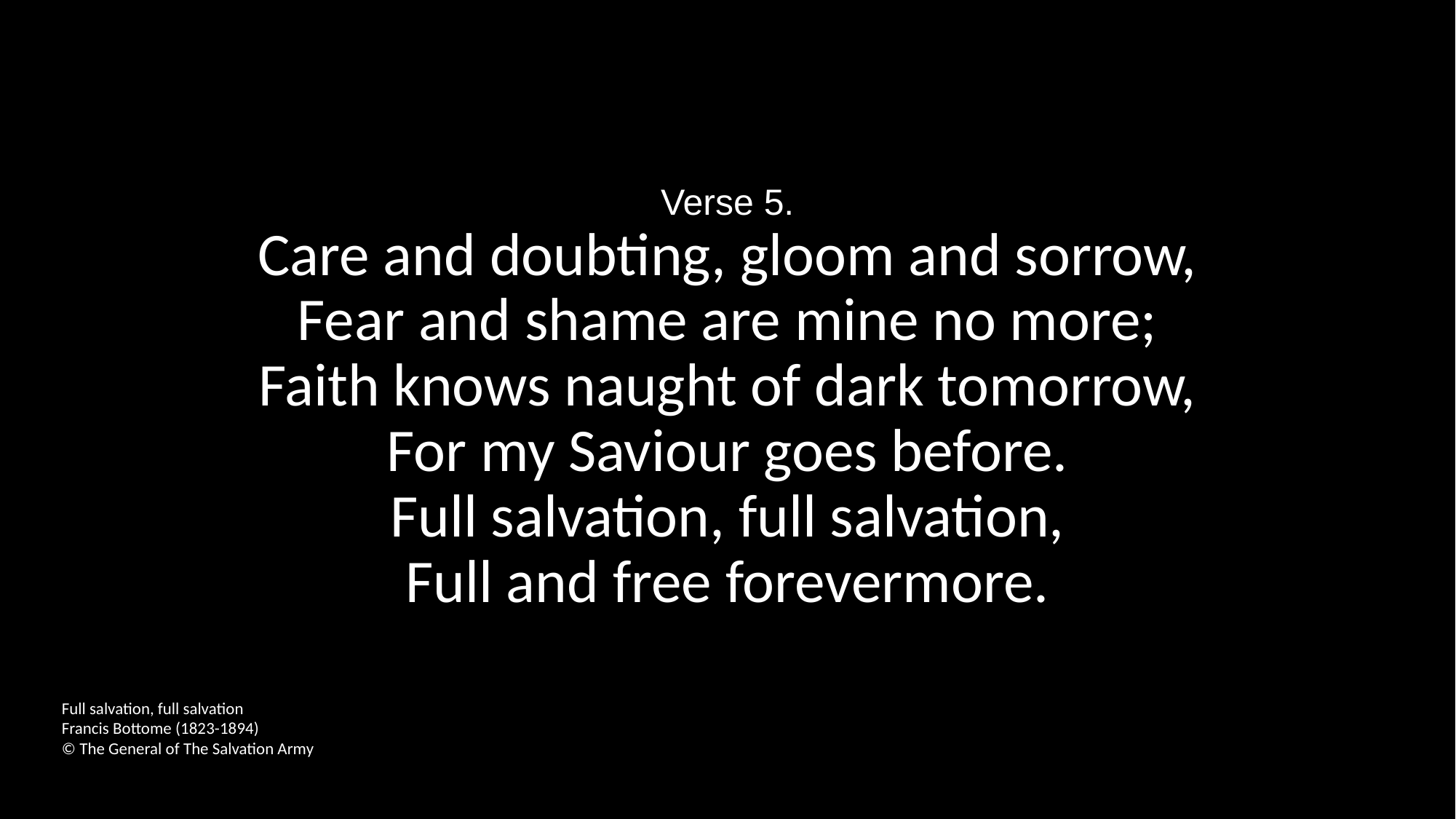

Verse 5.
Care and doubting, gloom and sorrow,
Fear and shame are mine no more;
Faith knows naught of dark tomorrow,
For my Saviour goes before.
Full salvation, full salvation,
Full and free forevermore.
Full salvation, full salvation
Francis Bottome (1823-1894)
© The General of The Salvation Army